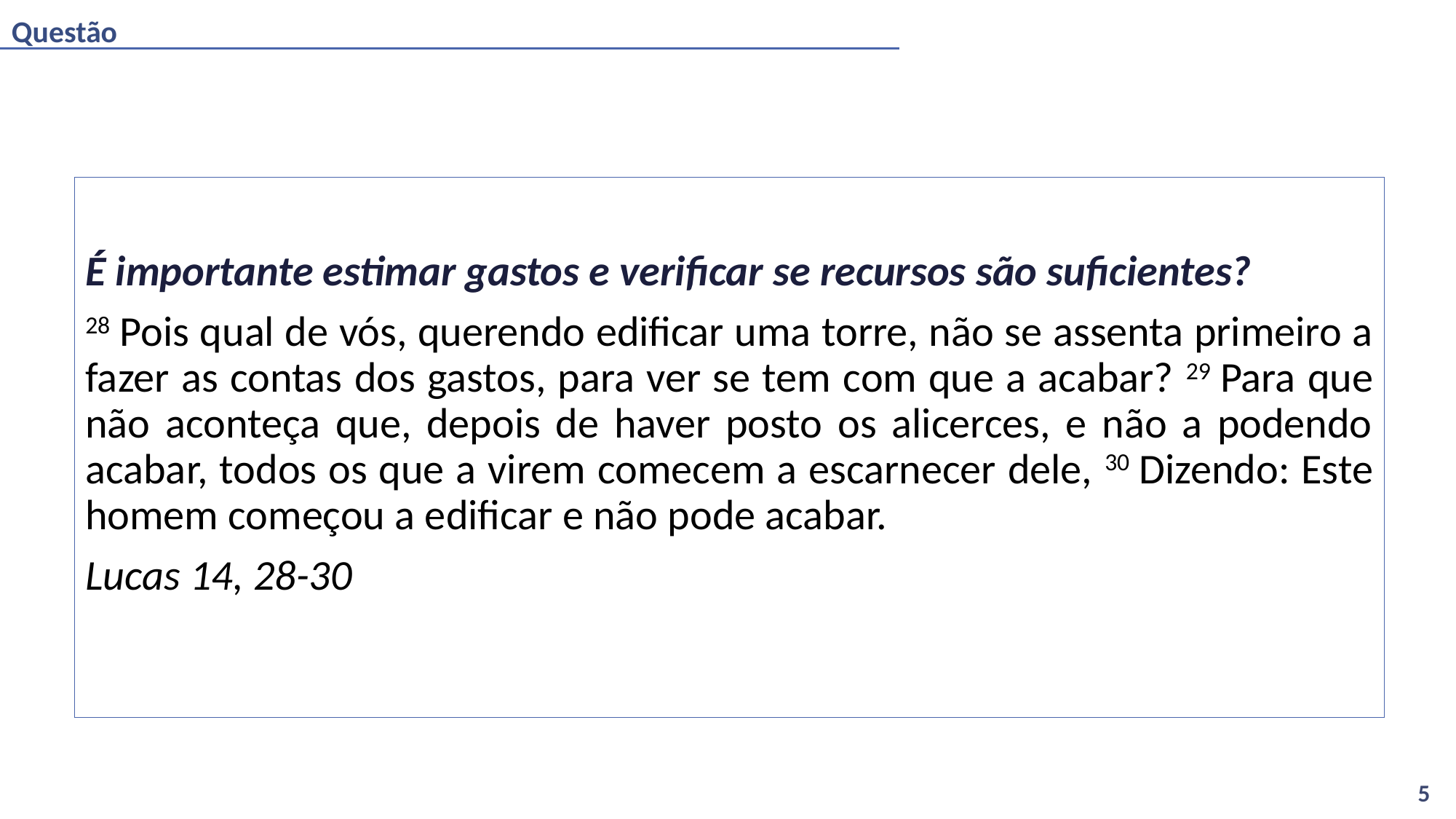

# Questão

É importante estimar gastos e verificar se recursos são suficientes?
28 Pois qual de vós, querendo edificar uma torre, não se assenta primeiro a fazer as contas dos gastos, para ver se tem com que a acabar? 29 Para que não aconteça que, depois de haver posto os alicerces, e não a podendo acabar, todos os que a virem comecem a escarnecer dele, 30 Dizendo: Este homem começou a edificar e não pode acabar.
Lucas 14, 28-30

5